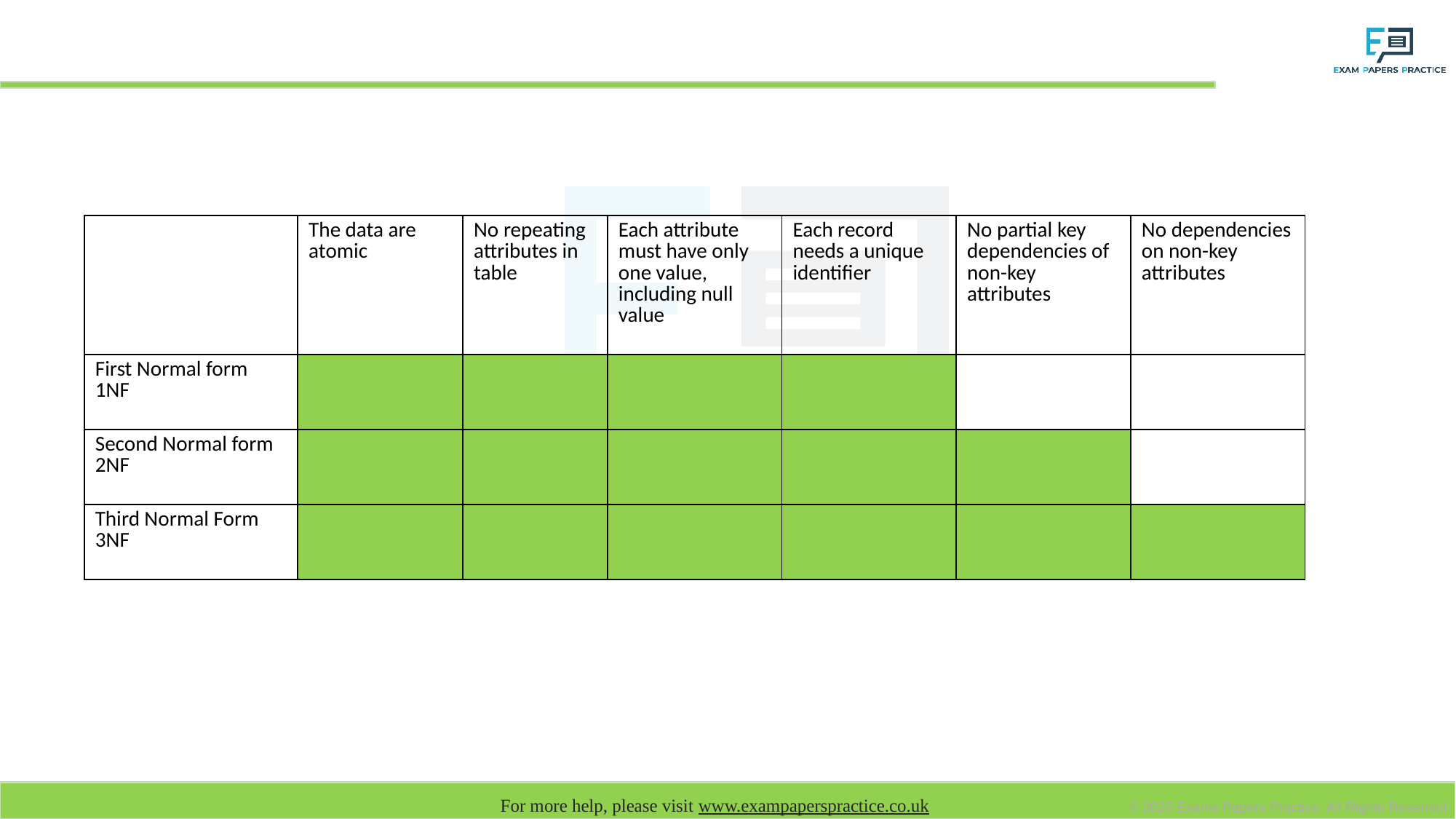

# Plenary
|  | The data are atomic | No repeating attributes in table | Each attribute must have only one value, including null value | Each record needs a unique identifier | No partial key dependencies of non-key attributes | No dependencies on non-key attributes |
| --- | --- | --- | --- | --- | --- | --- |
| First Normal form 1NF |  |  |  |  |  |  |
| Second Normal form 2NF |  |  |  |  |  |  |
| Third Normal Form 3NF |  |  |  |  |  |  |